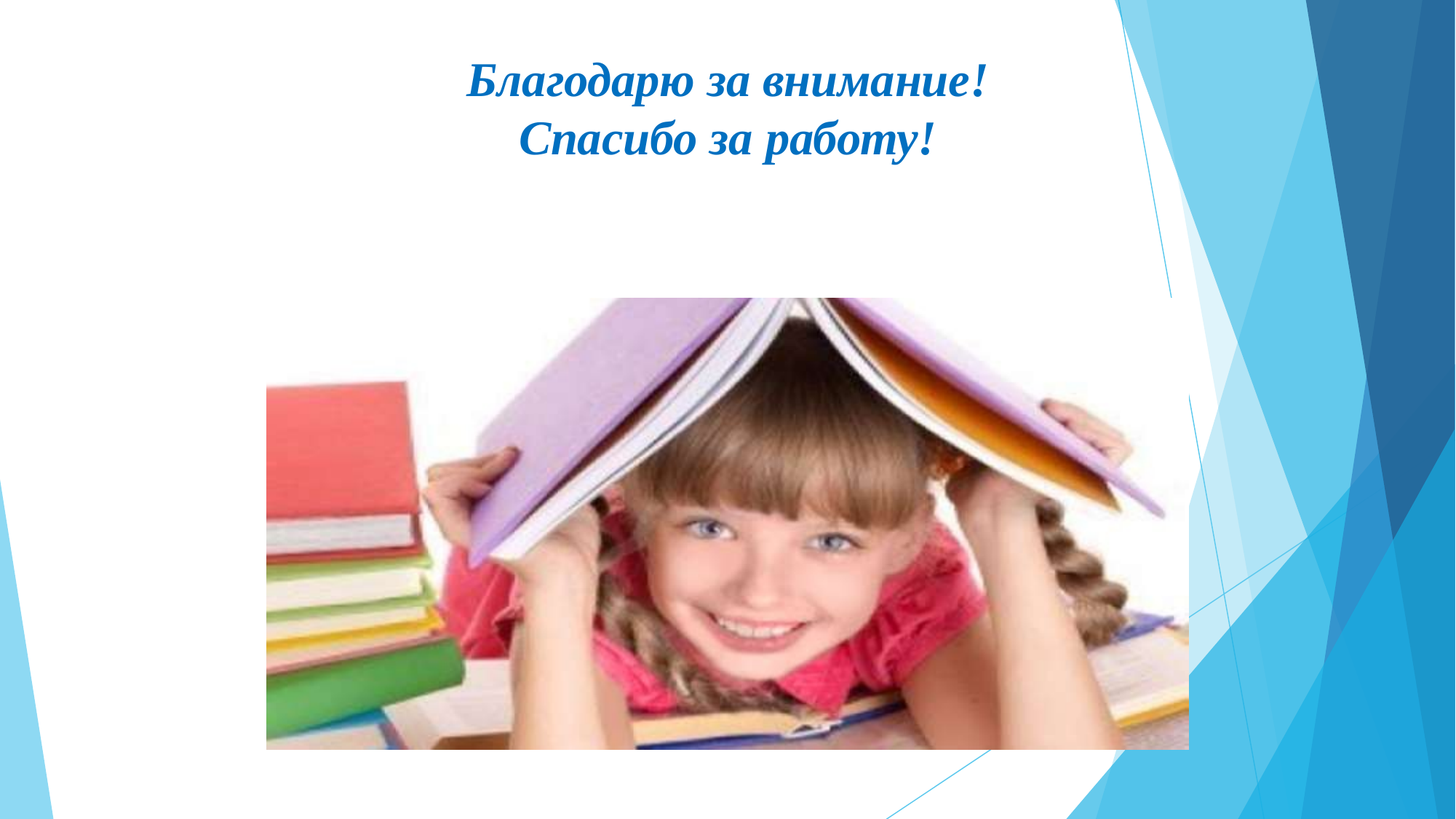

# Благодарю за внимание!
Спасибо за работу!